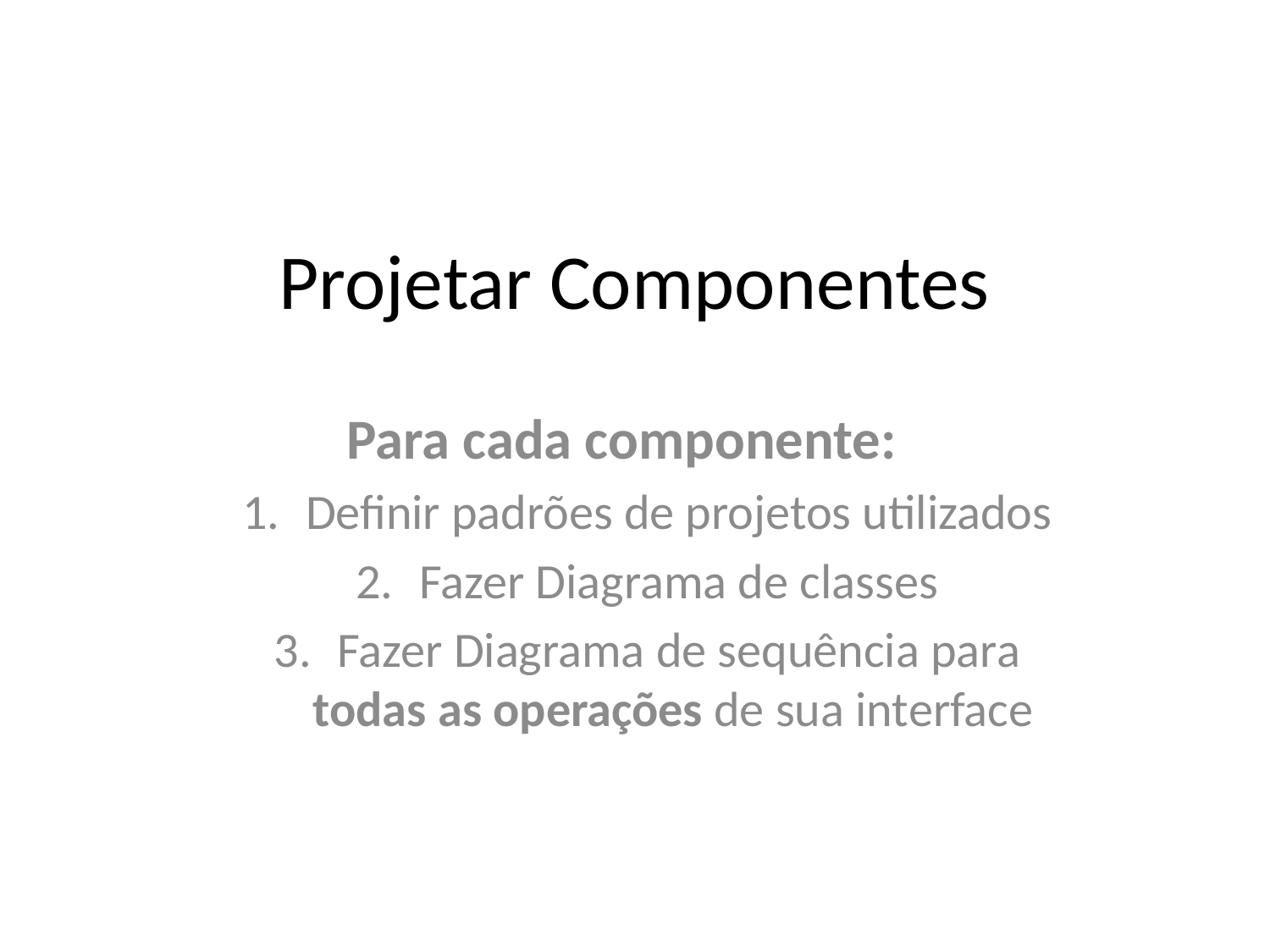

# Projetar Componentes
Para cada componente:
Definir padrões de projetos utilizados
Fazer Diagrama de classes
Fazer Diagrama de sequência para todas as operações de sua interface